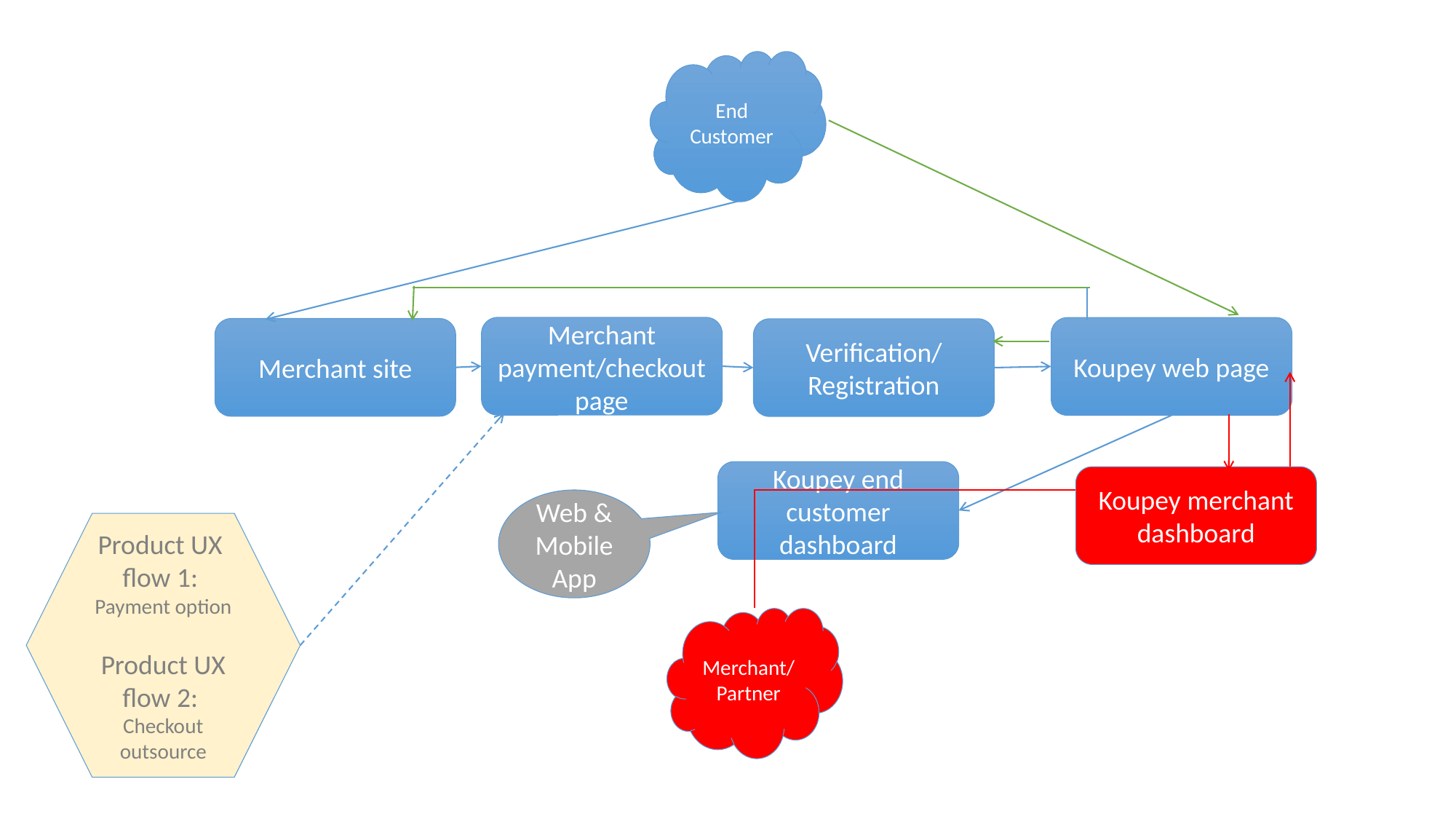

End Customer
Merchant payment/checkout page
Koupey web page
Merchant site
Verification/Registration
Koupey end customer dashboard
Koupey merchant dashboard
Web & Mobile App
Product UX  flow 1:
Payment option

Product UX flow 2:
Checkout outsource
Merchant/Partner